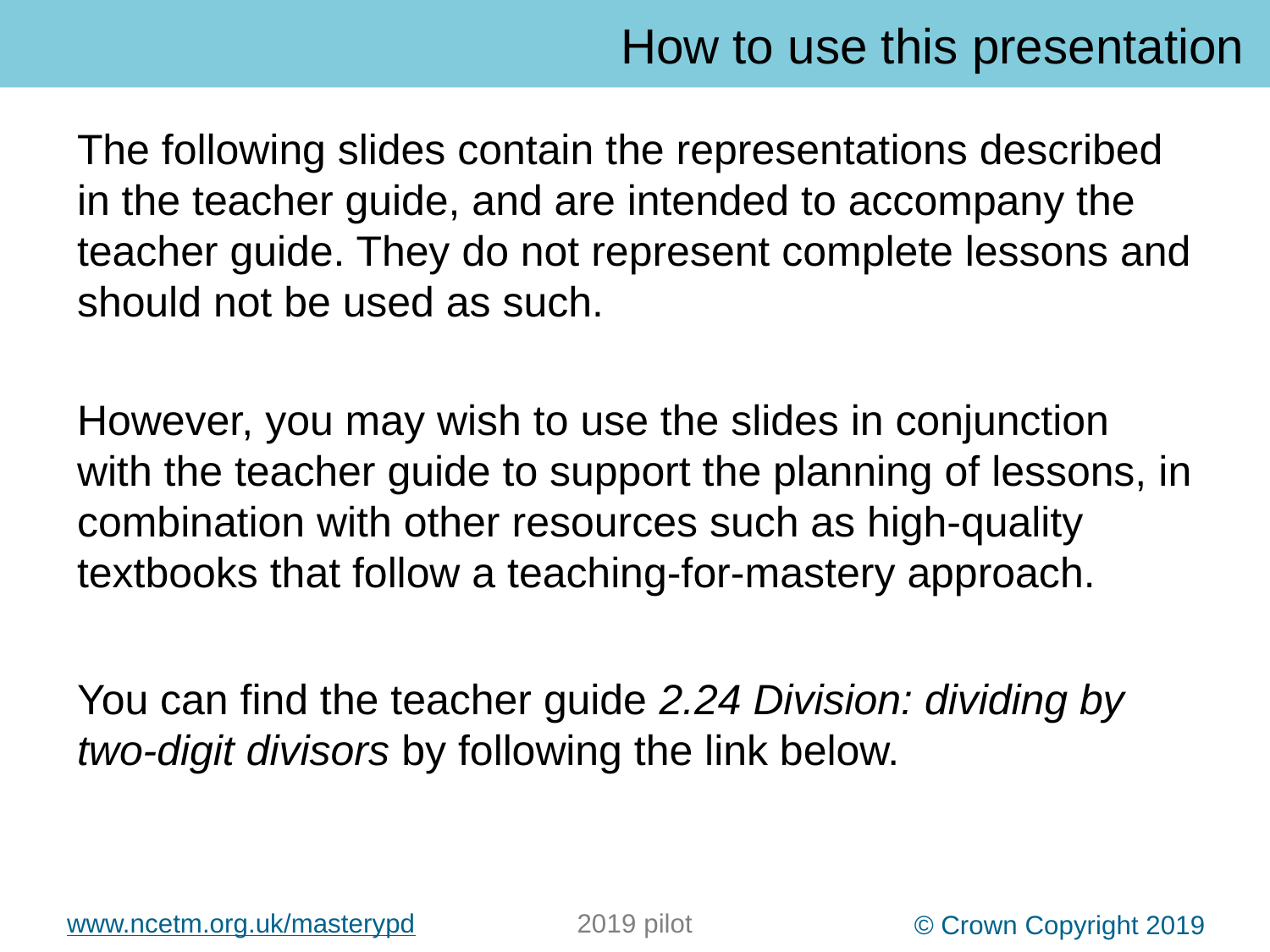

How to use this presentation
You can find the teacher guide 2.24 Division: dividing by two-digit divisors by following the link below.